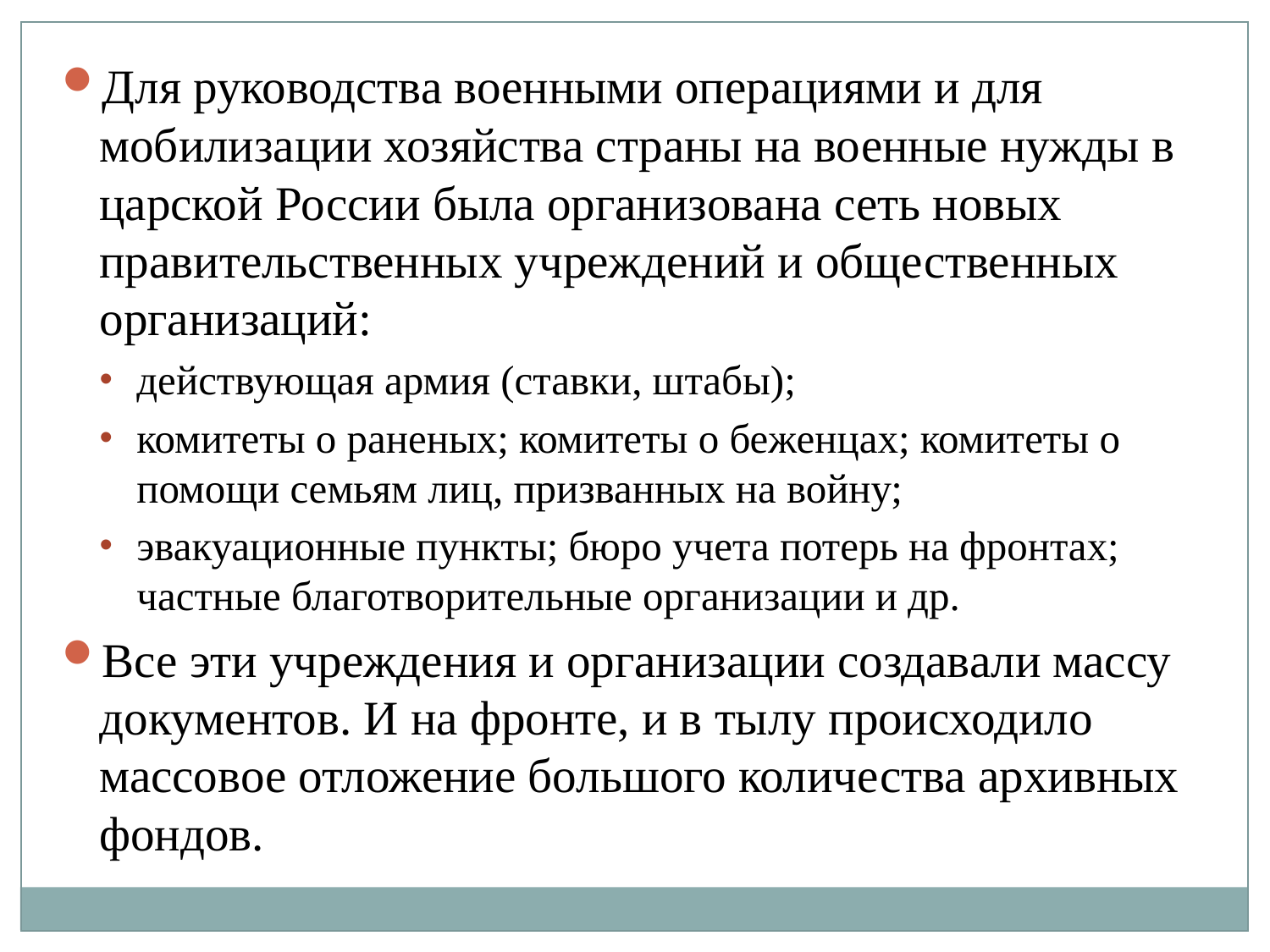

Для руководства военными операциями и для мобилизации хозяйства страны на военные нужды в царской России была организована сеть новых правительственных учреждений и общественных организаций:
действующая армия (ставки, штабы);
комитеты о раненых; комитеты о беженцах; комитеты о помощи семьям лиц, призванных на войну;
эвакуационные пункты; бюро учета потерь на фронтах; частные благотворительные организации и др.
Все эти учреждения и организации создавали массу документов. И на фронте, и в тылу происходило массовое отложение большого количества архивных фондов.